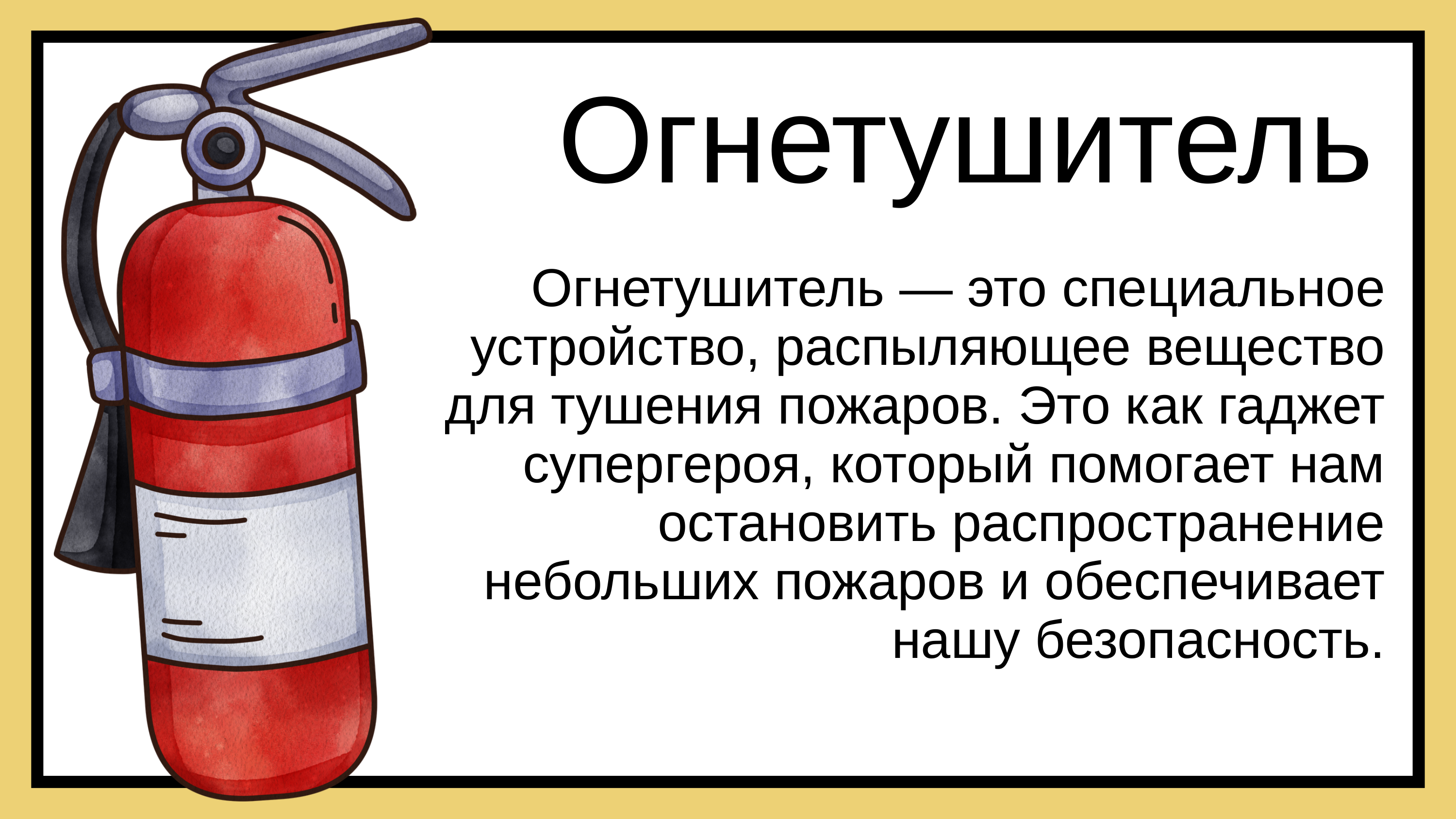

Огнетушитель
Огнетушитель — это специальное устройство, распыляющее вещество для тушения пожаров. Это как гаджет супергероя, который помогает нам остановить распространение небольших пожаров и обеспечивает нашу безопасность.